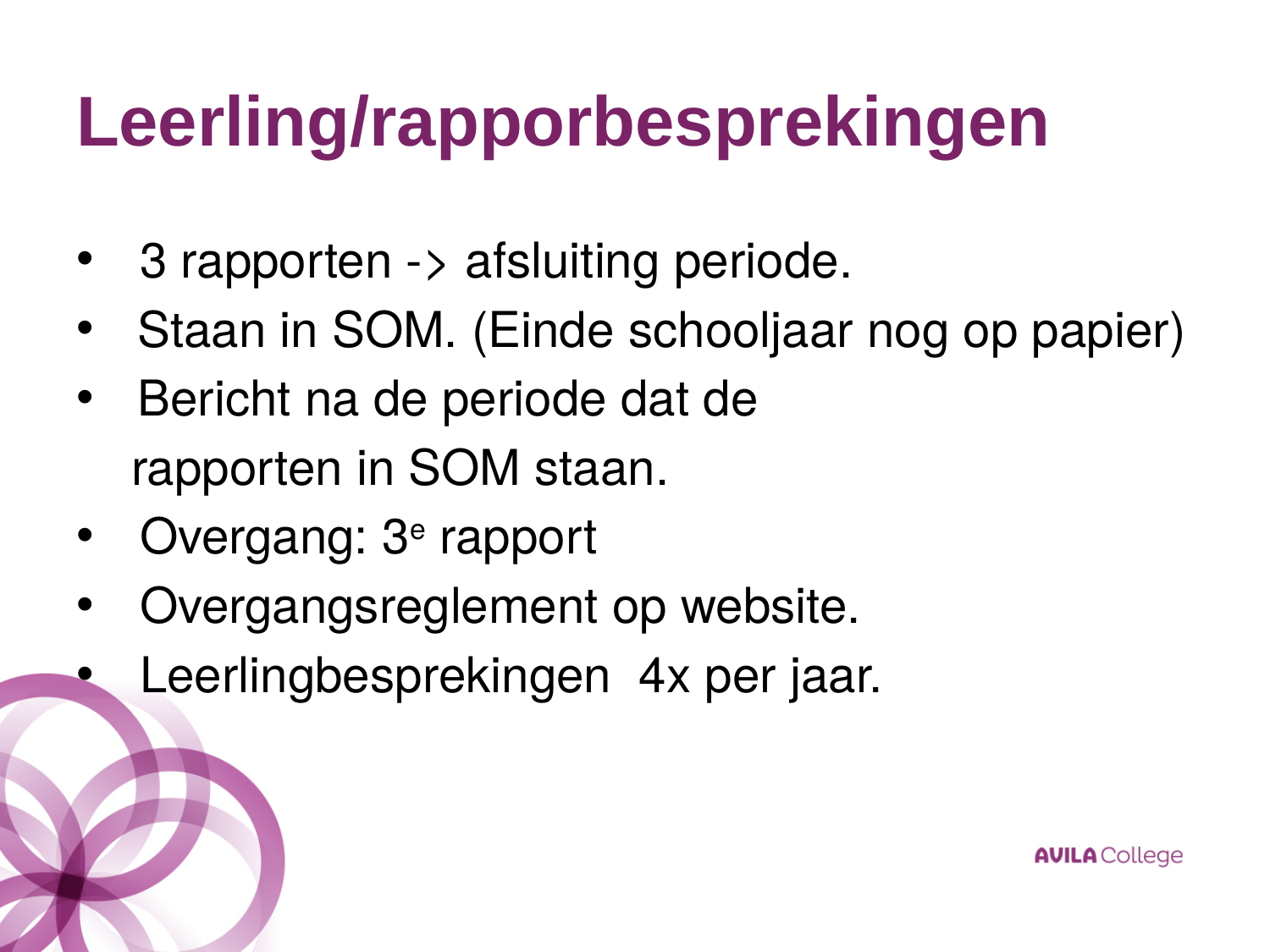

# Leerling/rapporbesprekingen
3 rapporten -> afsluiting periode.
 Staan in SOM. (Einde schooljaar nog op papier)
 Bericht na de periode dat de
    rapporten in SOM staan.
Overgang: 3e rapport
Overgangsreglement op website.
Leerlingbesprekingen  4x per jaar.